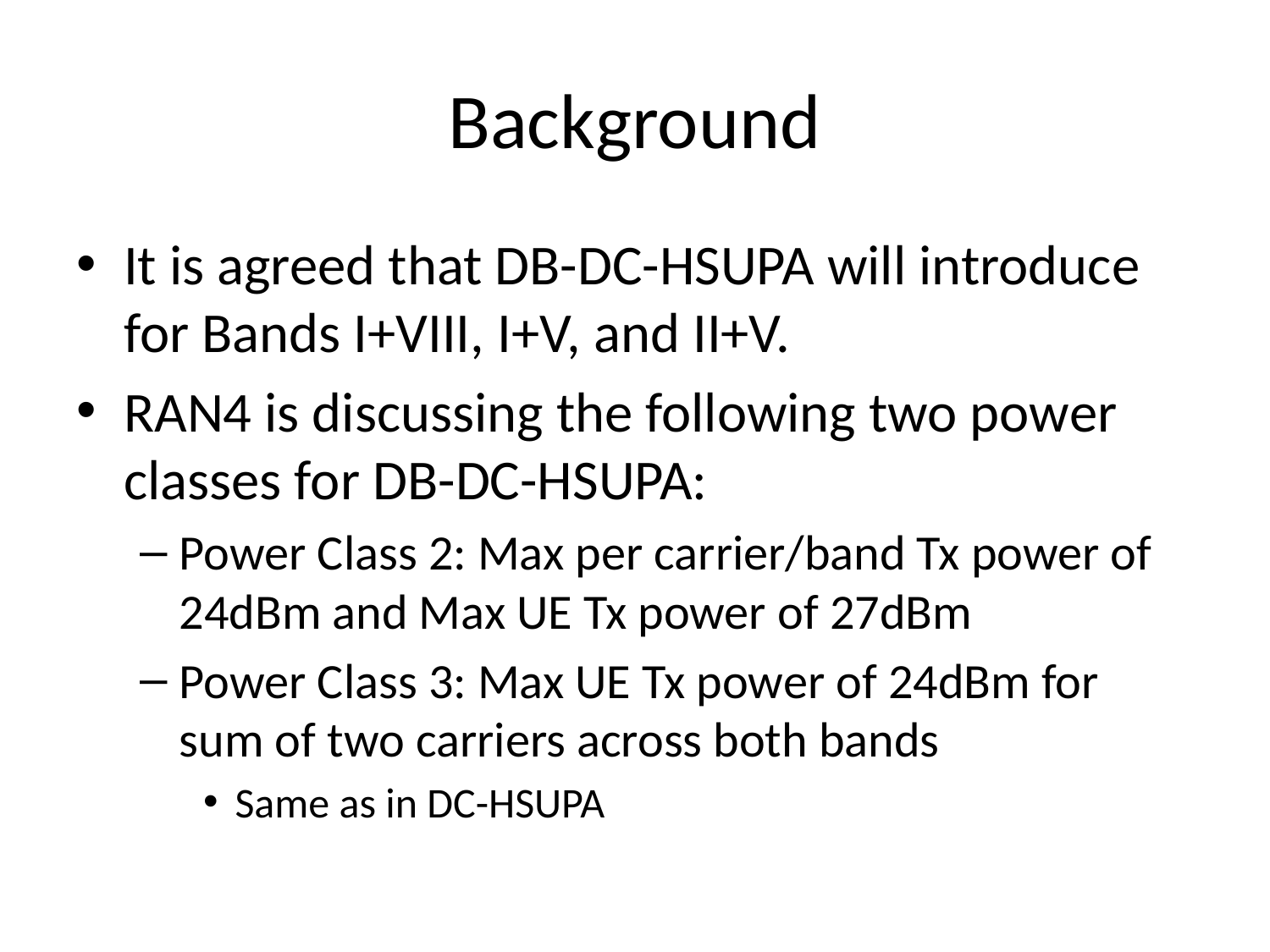

# Background
It is agreed that DB-DC-HSUPA will introduce for Bands I+VIII, I+V, and II+V.
RAN4 is discussing the following two power classes for DB-DC-HSUPA:
Power Class 2: Max per carrier/band Tx power of 24dBm and Max UE Tx power of 27dBm
Power Class 3: Max UE Tx power of 24dBm for sum of two carriers across both bands
Same as in DC-HSUPA